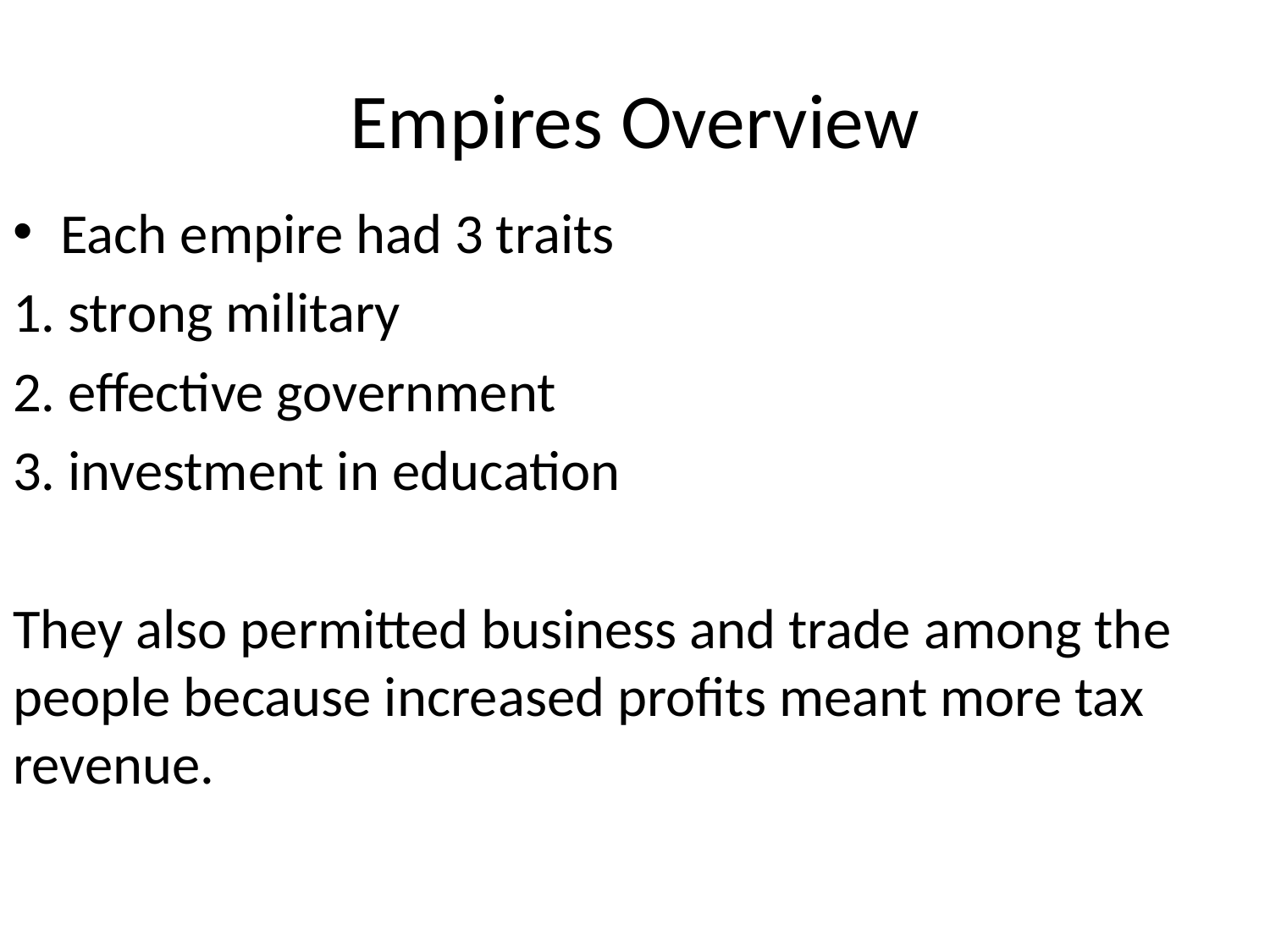

# Empires Overview
Each empire had 3 traits
1. strong military
2. effective government
3. investment in education

They also permitted business and trade among the people because increased profits meant more tax revenue.